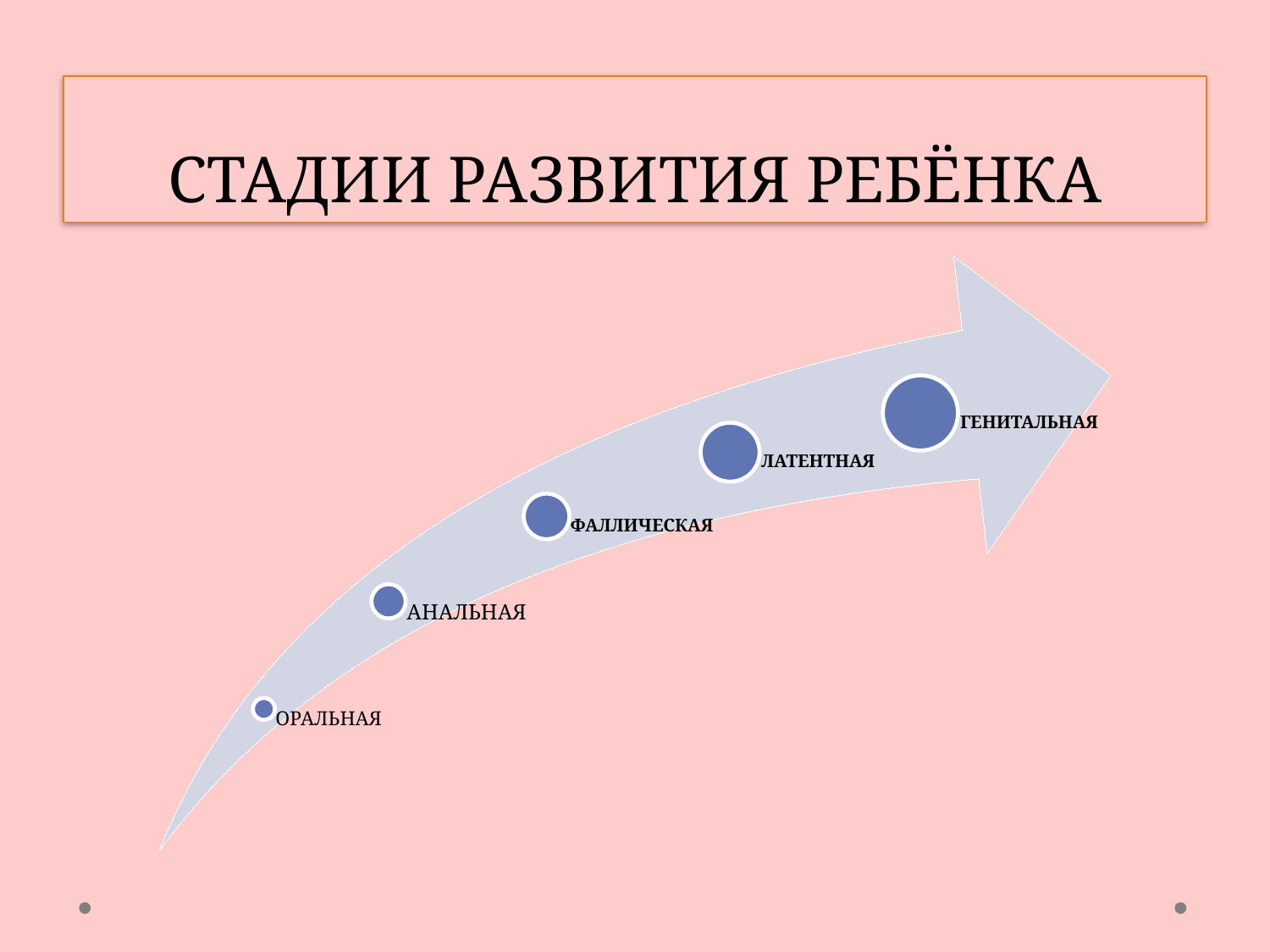

# СТАДИИ РАЗВИТИЯ РЕБЁНКА
ОРАЛЬНАЯ
АНАЛЬНАЯ
ФАЛЛИЧЕСКАЯ
ЛАТЕНТНАЯ
ГЕНИТАЛЬНАЯ